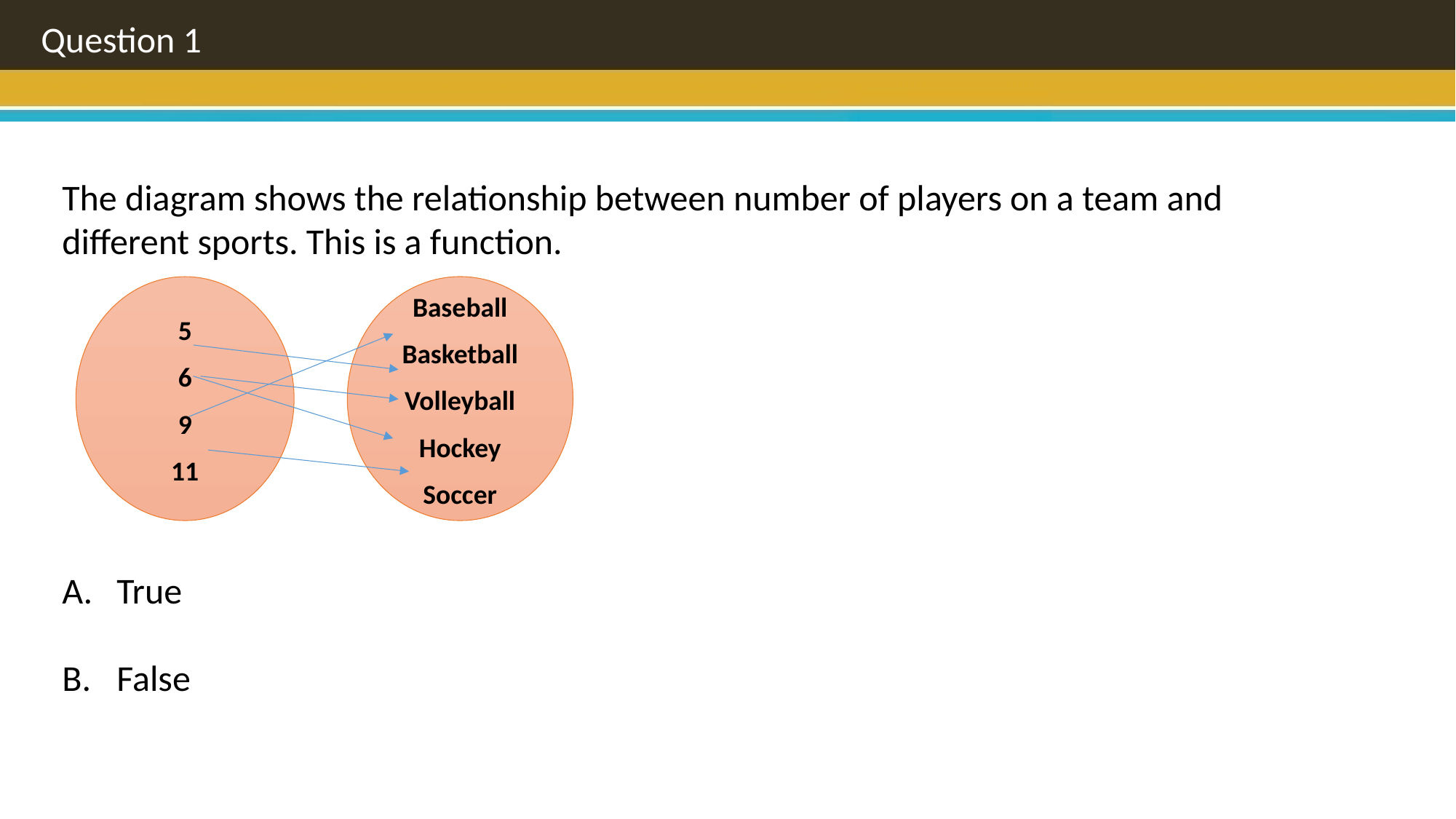

Question 1
The diagram shows the relationship between number of players on a team and different sports. This is a function.

True

False
5
6
9
11
Baseball
Basketball
Volleyball
Hockey
Soccer